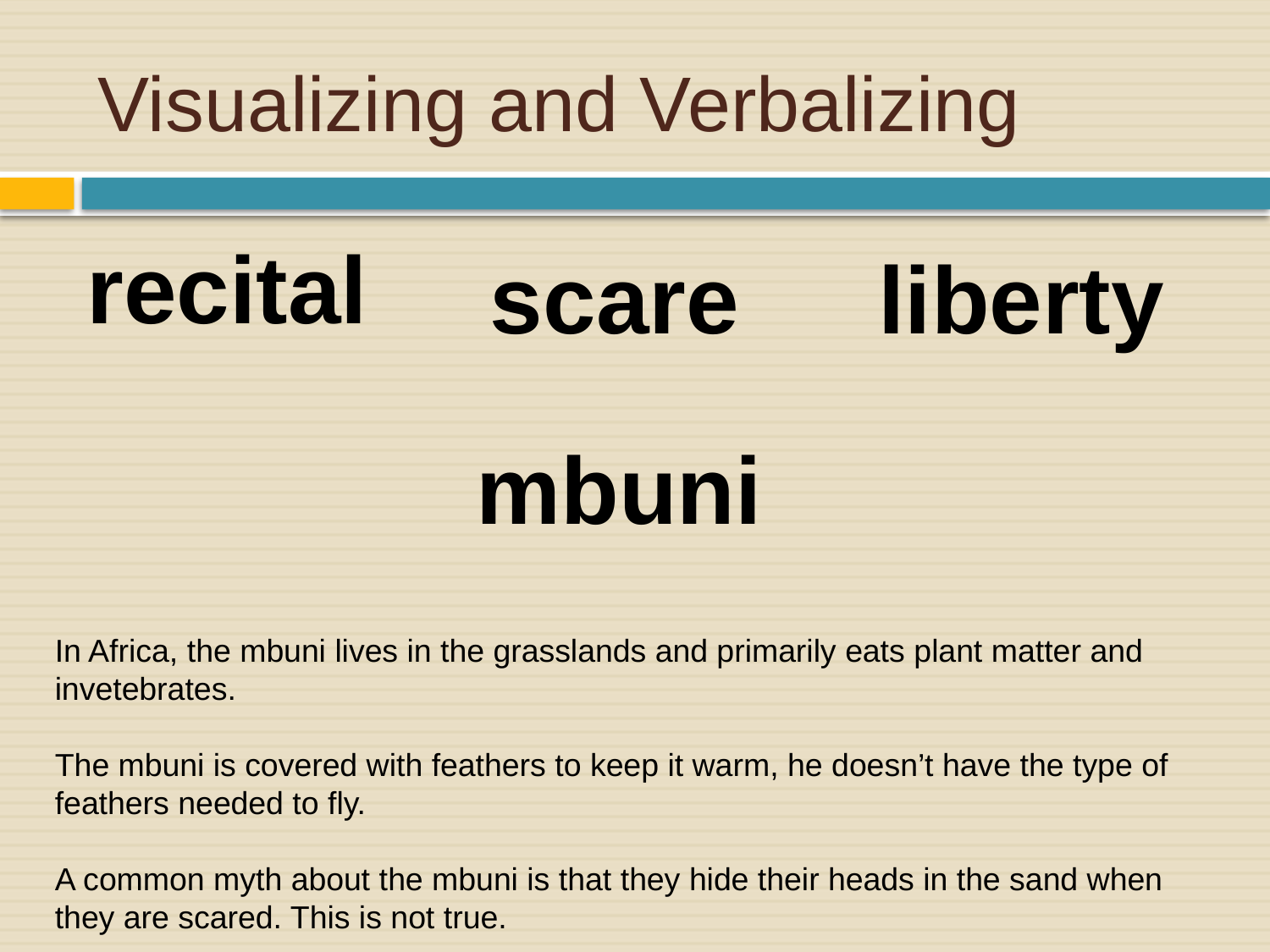

# Visualizing and Verbalizing
recital
scare
liberty
mbuni
In Africa, the mbuni lives in the grasslands and primarily eats plant matter and invetebrates.

The mbuni is covered with feathers to keep it warm, he doesn’t have the type of feathers needed to fly.

A common myth about the mbuni is that they hide their heads in the sand when they are scared. This is not true.